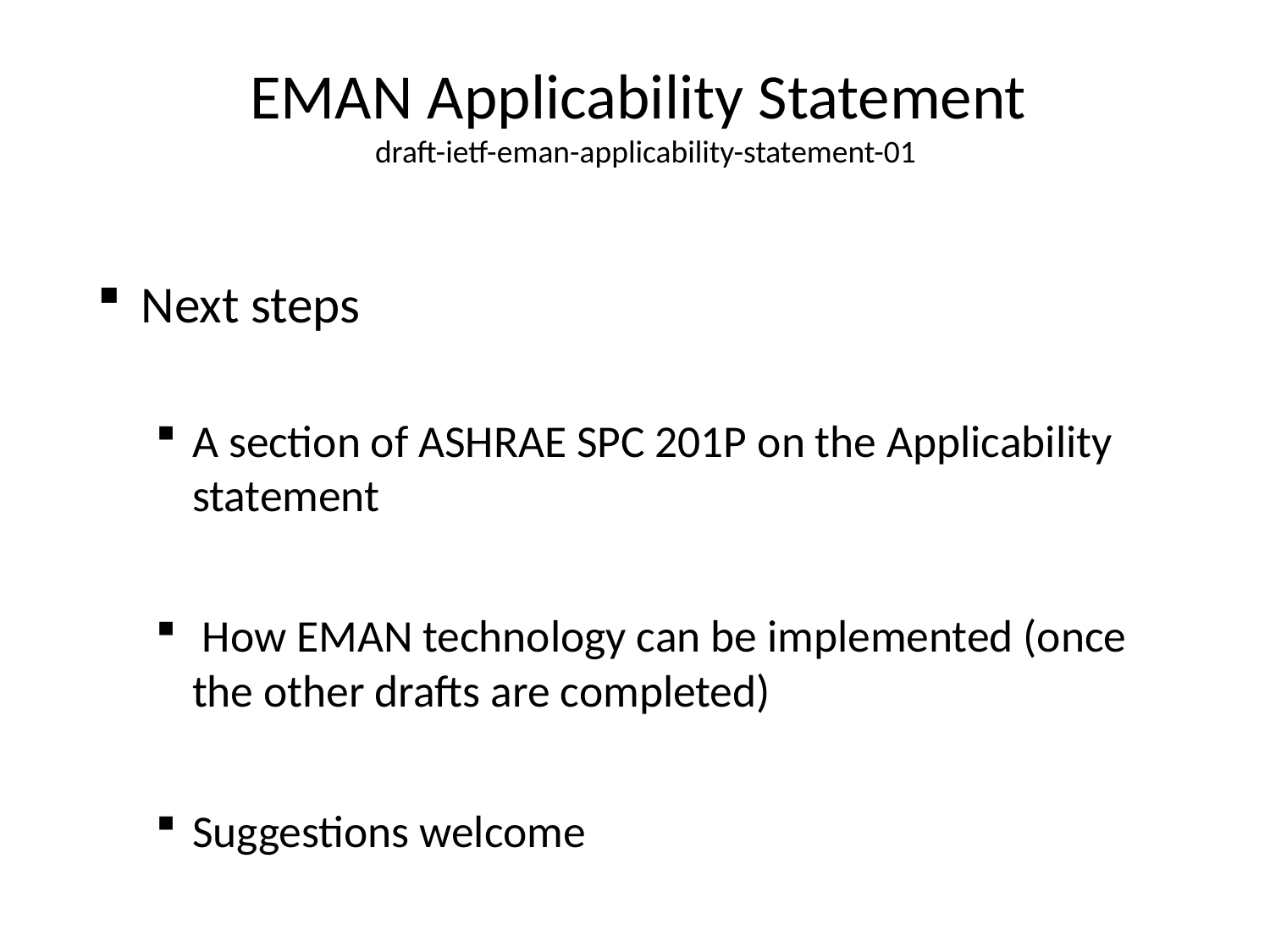

# EMAN Applicability Statement draft-ietf-eman-applicability-statement-01
Next steps

A section of ASHRAE SPC 201P on the Applicability statement

 How EMAN technology can be implemented (once the other drafts are completed)

Suggestions welcome